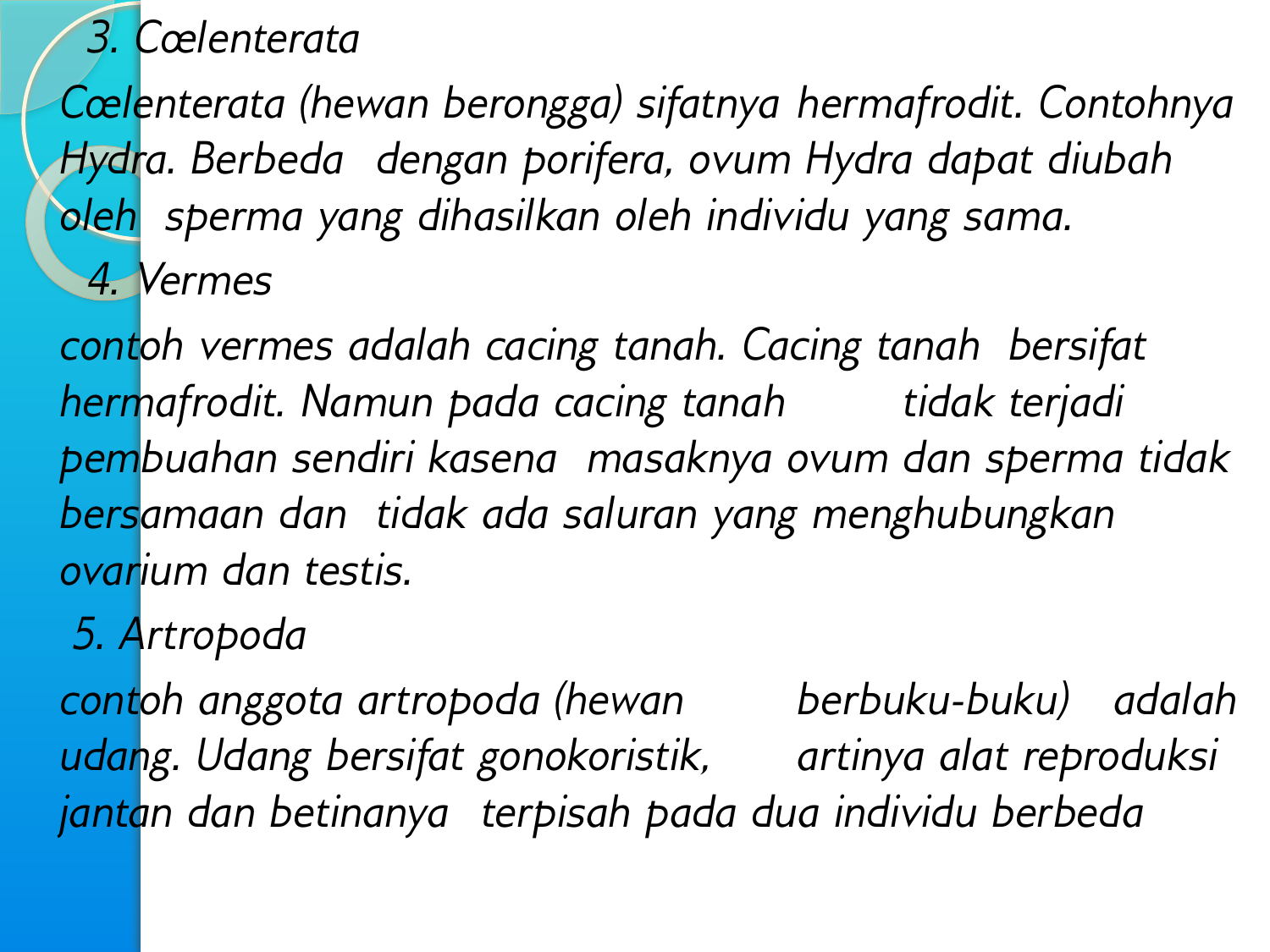

3. Coelenterata
		Coelenterata (hewan berongga) sifatnya 	hermafrodit. Contohnya Hydra. Berbeda 	dengan porifera, ovum Hydra dapat diubah oleh 	sperma yang dihasilkan oleh individu yang sama.
	  4. Vermes
		contoh vermes adalah cacing tanah. Cacing tanah 	bersifat hermafrodit. Namun pada cacing tanah 	tidak terjadi pembuahan sendiri kasena 	masaknya ovum dan sperma tidak bersamaan dan 	tidak ada saluran yang menghubungkan 	ovarium dan testis.
	 5. Artropoda
		contoh anggota artropoda (hewan 	berbuku-buku) 	adalah udang. Udang bersifat gonokoristik, 	artinya alat reproduksi jantan dan betinanya 	terpisah pada dua individu berbeda